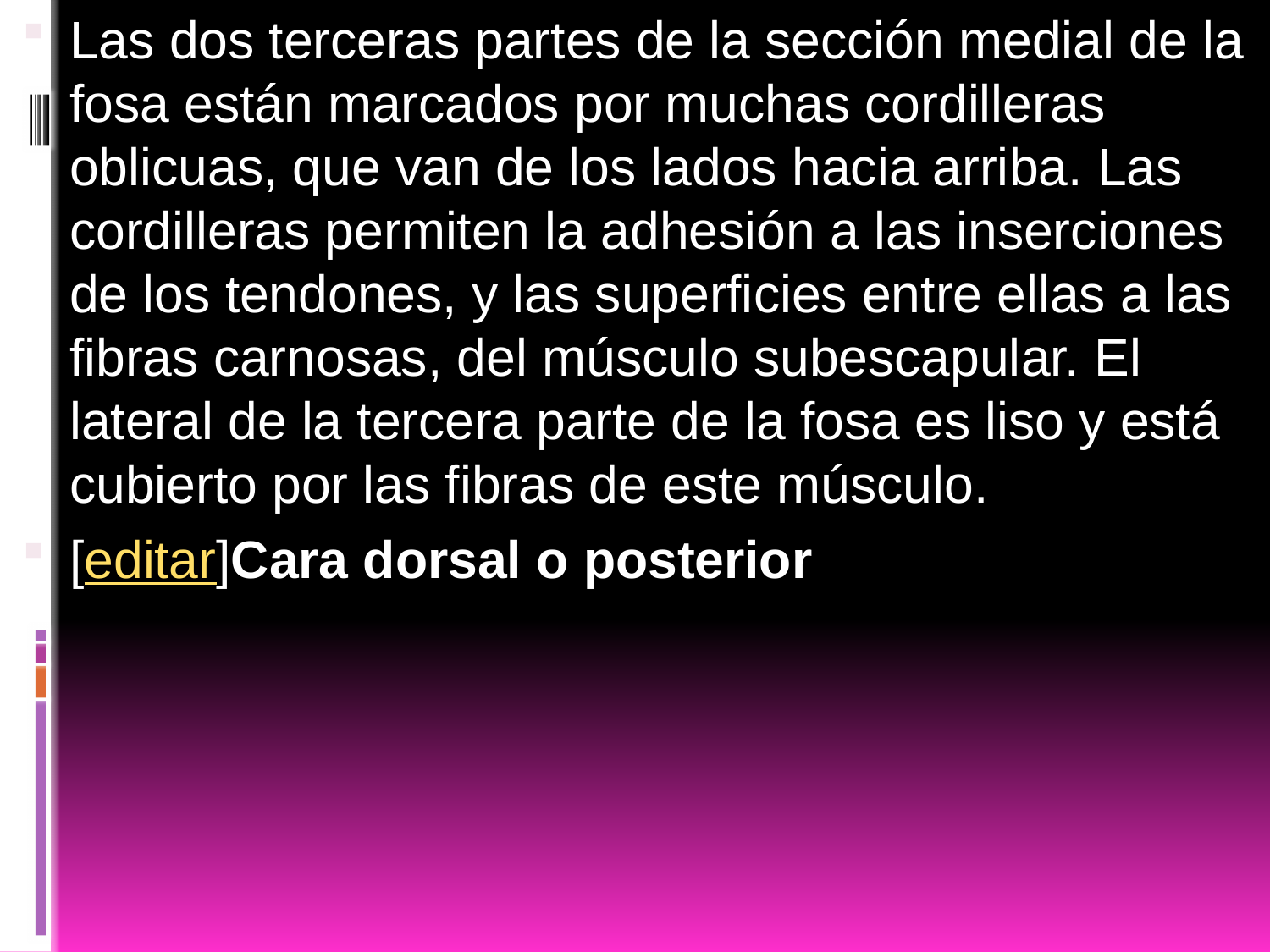

Las dos terceras partes de la sección medial de la fosa están marcados por muchas cordilleras oblicuas, que van de los lados hacia arriba. Las cordilleras permiten la adhesión a las inserciones de los tendones, y las superficies entre ellas a las fibras carnosas, del músculo subescapular. El lateral de la tercera parte de la fosa es liso y está cubierto por las fibras de este músculo.
[editar]Cara dorsal o posterior